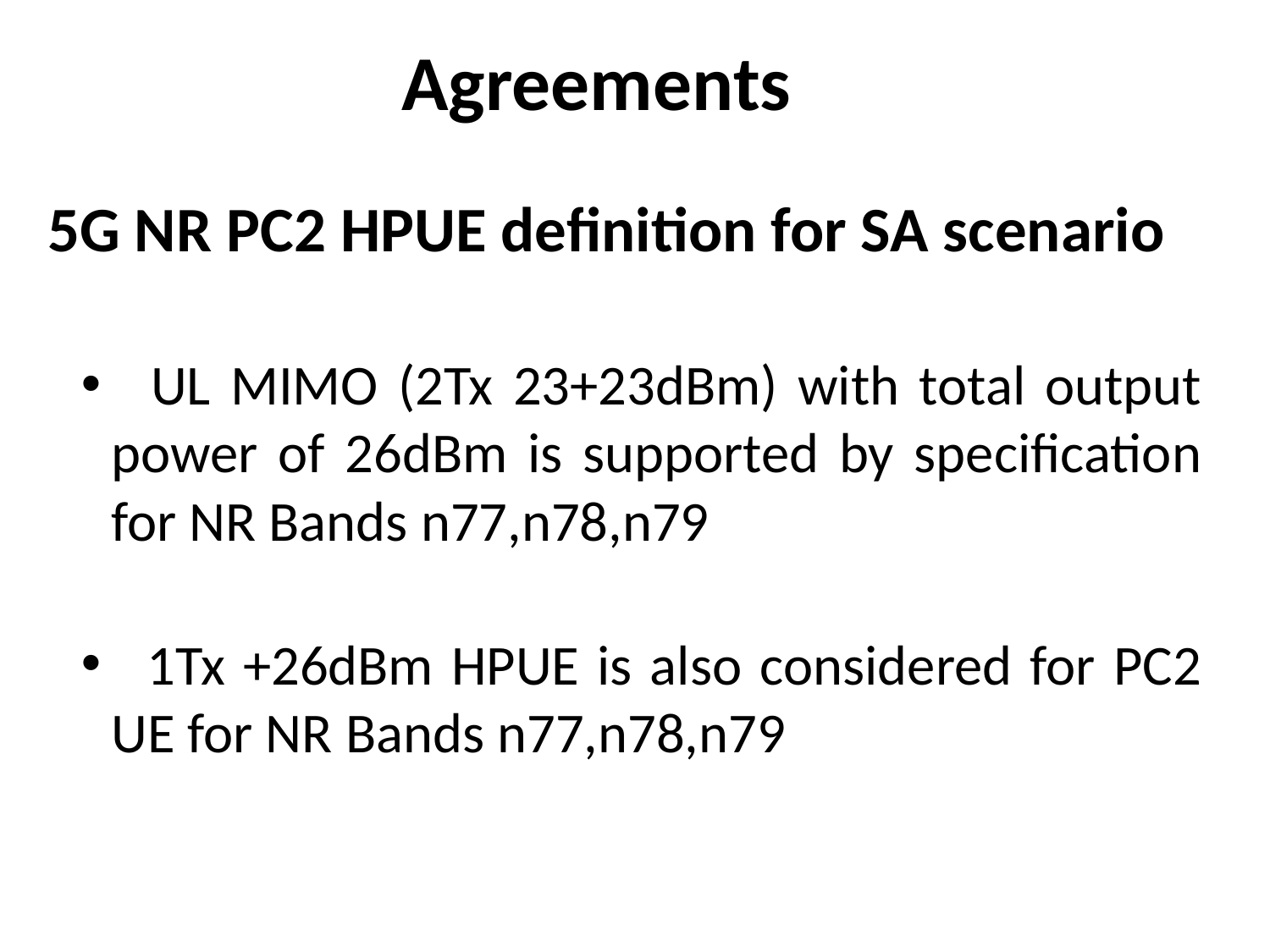

# Agreements
5G NR PC2 HPUE definition for SA scenario

  UL MIMO (2Tx 23+23dBm) with total output power of 26dBm is supported by specification for NR Bands n77,n78,n79

  1Tx +26dBm HPUE is also considered for PC2 UE for NR Bands n77,n78,n79